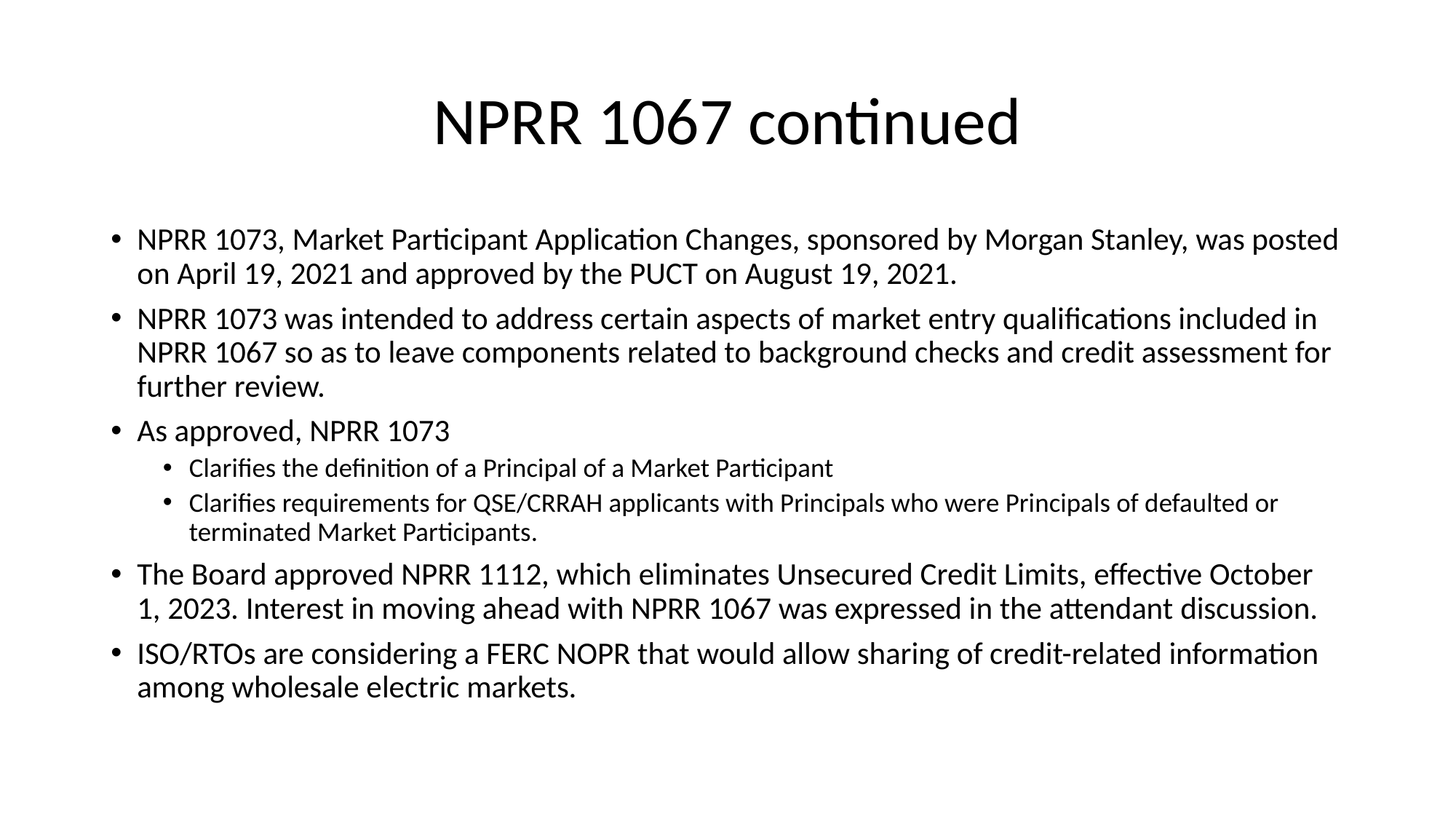

# NPRR 1067 continued
NPRR 1073, Market Participant Application Changes, sponsored by Morgan Stanley, was posted on April 19, 2021 and approved by the PUCT on August 19, 2021.
NPRR 1073 was intended to address certain aspects of market entry qualifications included in NPRR 1067 so as to leave components related to background checks and credit assessment for further review.
As approved, NPRR 1073
Clarifies the definition of a Principal of a Market Participant
Clarifies requirements for QSE/CRRAH applicants with Principals who were Principals of defaulted or terminated Market Participants.
The Board approved NPRR 1112, which eliminates Unsecured Credit Limits, effective October 1, 2023. Interest in moving ahead with NPRR 1067 was expressed in the attendant discussion.
ISO/RTOs are considering a FERC NOPR that would allow sharing of credit-related information among wholesale electric markets.